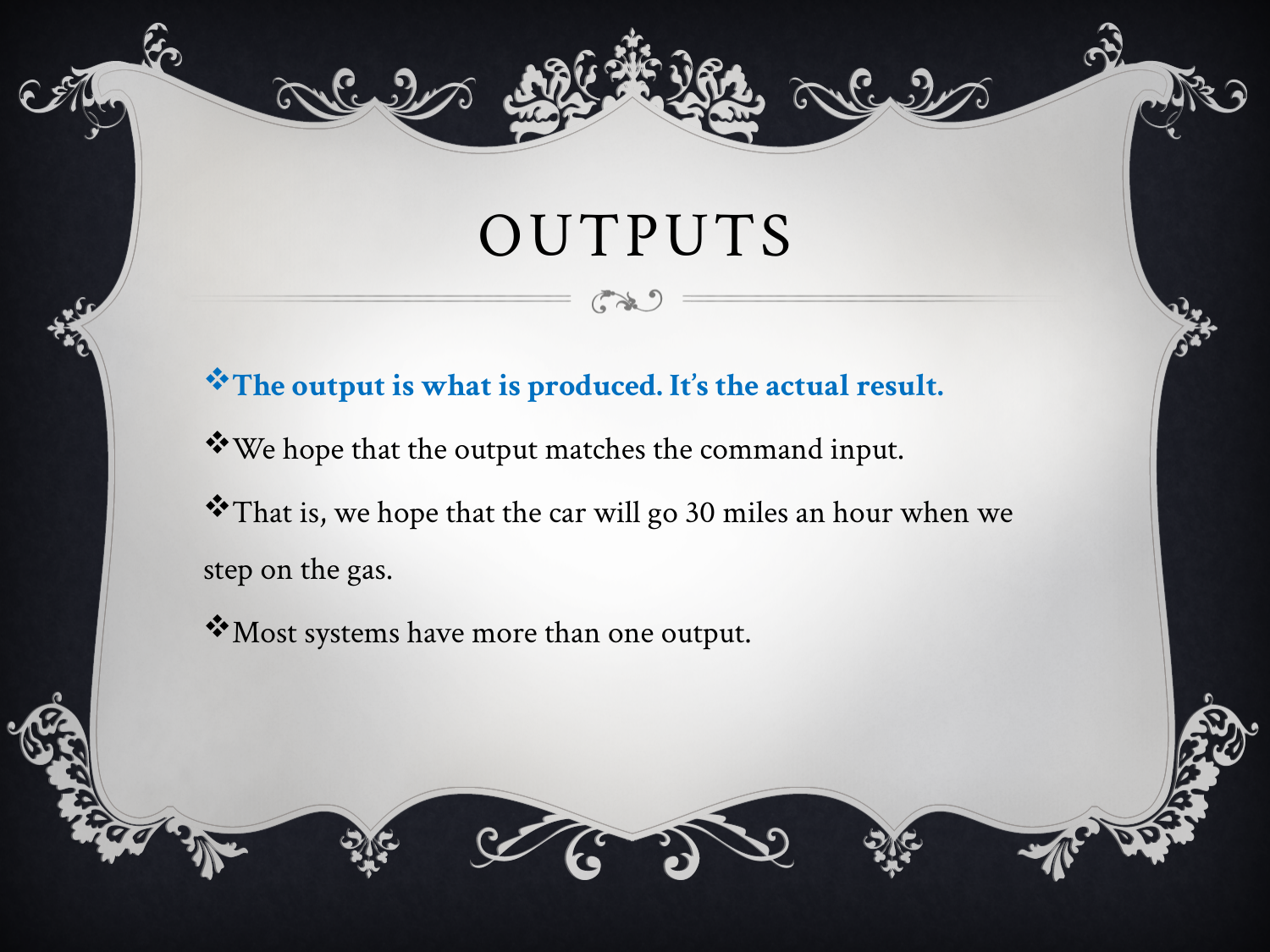

# Outputs
The output is what is produced. It’s the actual result.
We hope that the output matches the command input.
That is, we hope that the car will go 30 miles an hour when we step on the gas.
Most systems have more than one output.